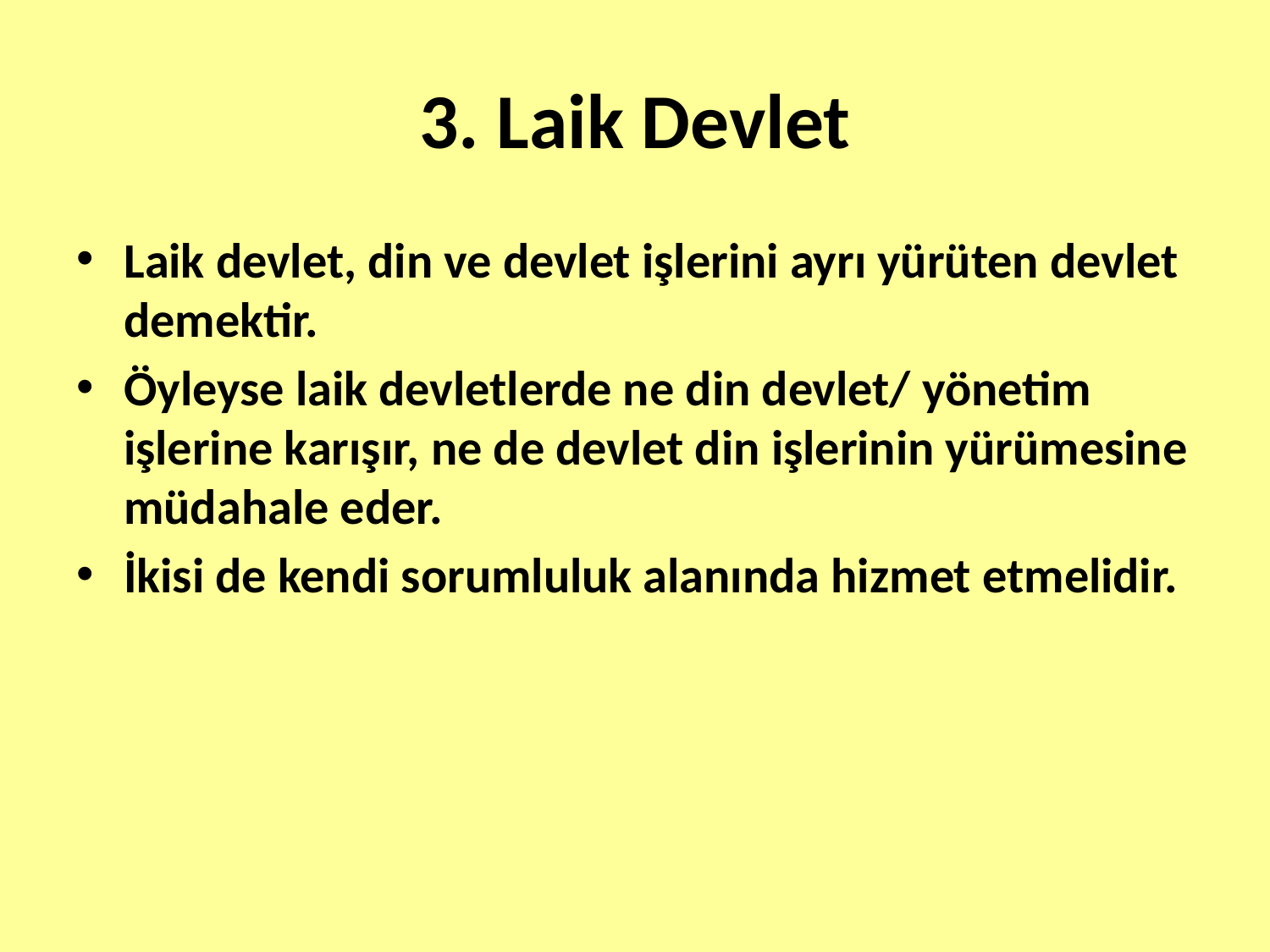

# 3. Laik Devlet
Laik devlet, din ve devlet işlerini ayrı yürüten devlet demektir.
Öyleyse laik devletlerde ne din devlet/ yönetim işlerine karışır, ne de devlet din işlerinin yürümesine müdahale eder.
İkisi de kendi sorumluluk alanında hizmet etmelidir.